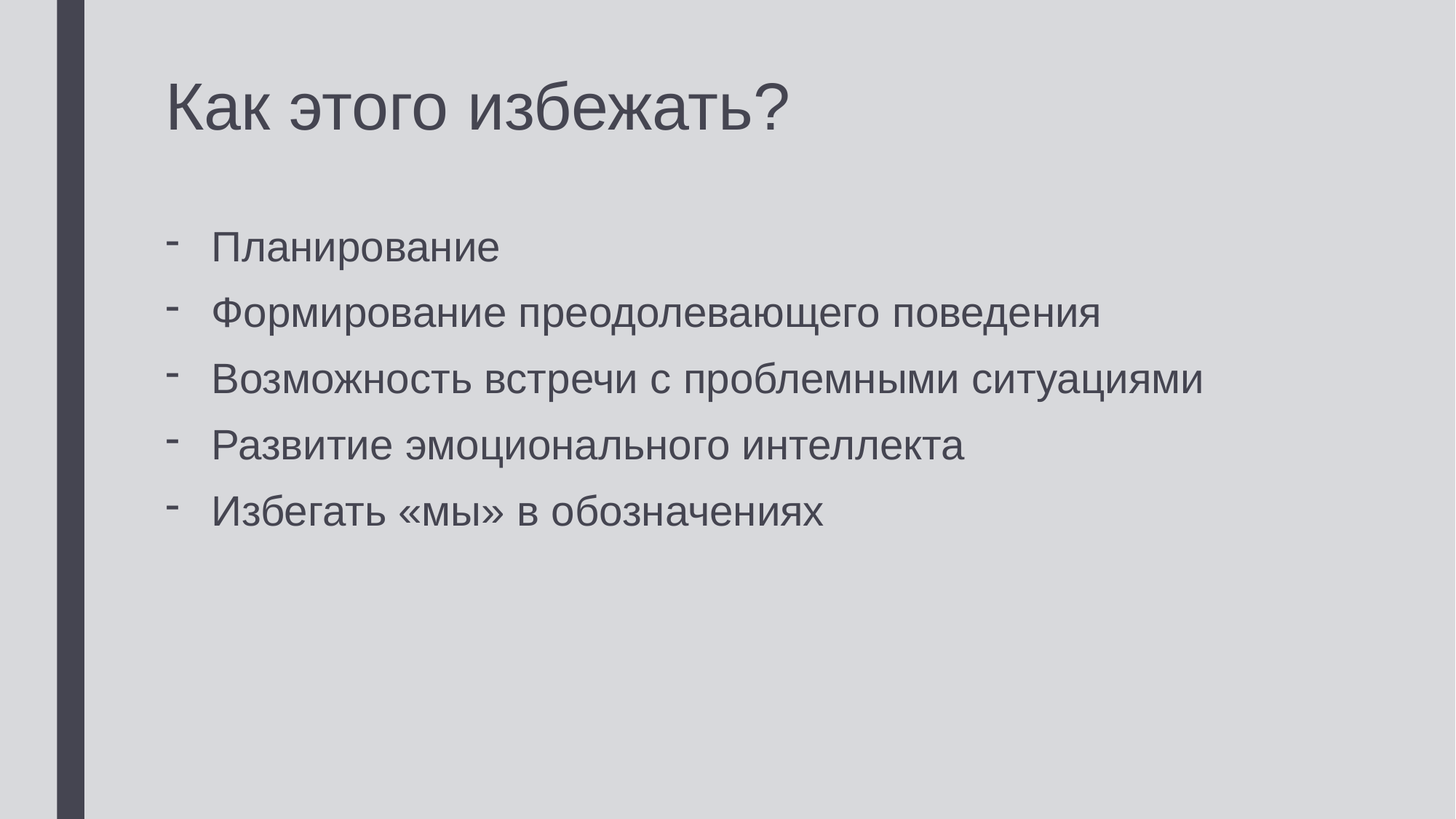

# Как этого избежать?
Планирование
Формирование преодолевающего поведения
Возможность встречи с проблемными ситуациями
Развитие эмоционального интеллекта
Избегать «мы» в обозначениях